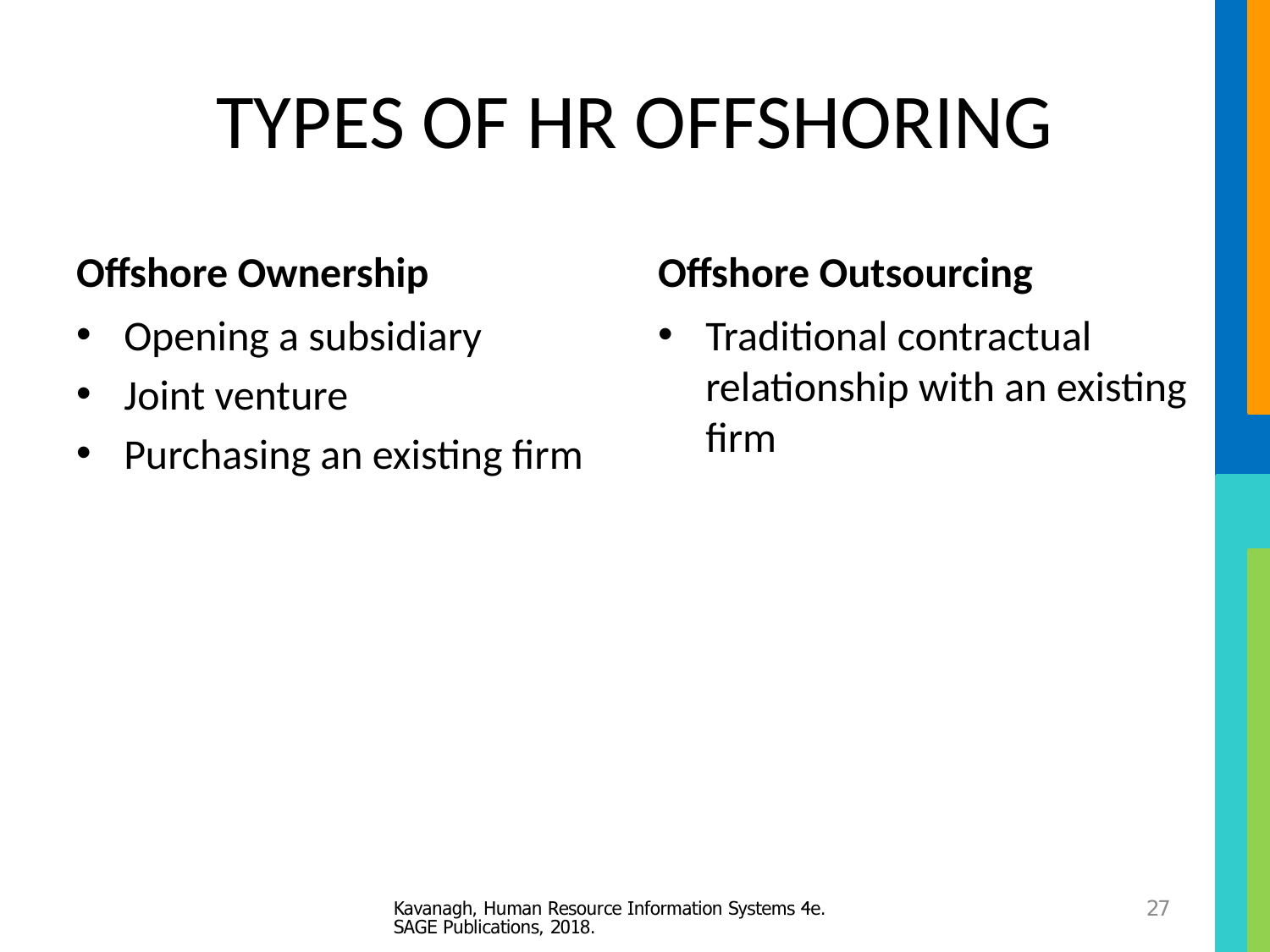

# TYPES OF HR OFFSHORING
Offshore Ownership
Offshore Outsourcing
Opening a subsidiary
Joint venture
Purchasing an existing firm

Traditional contractual relationship with an existing firm

Kavanagh, Human Resource Information Systems 4e. SAGE Publications, 2018.
27